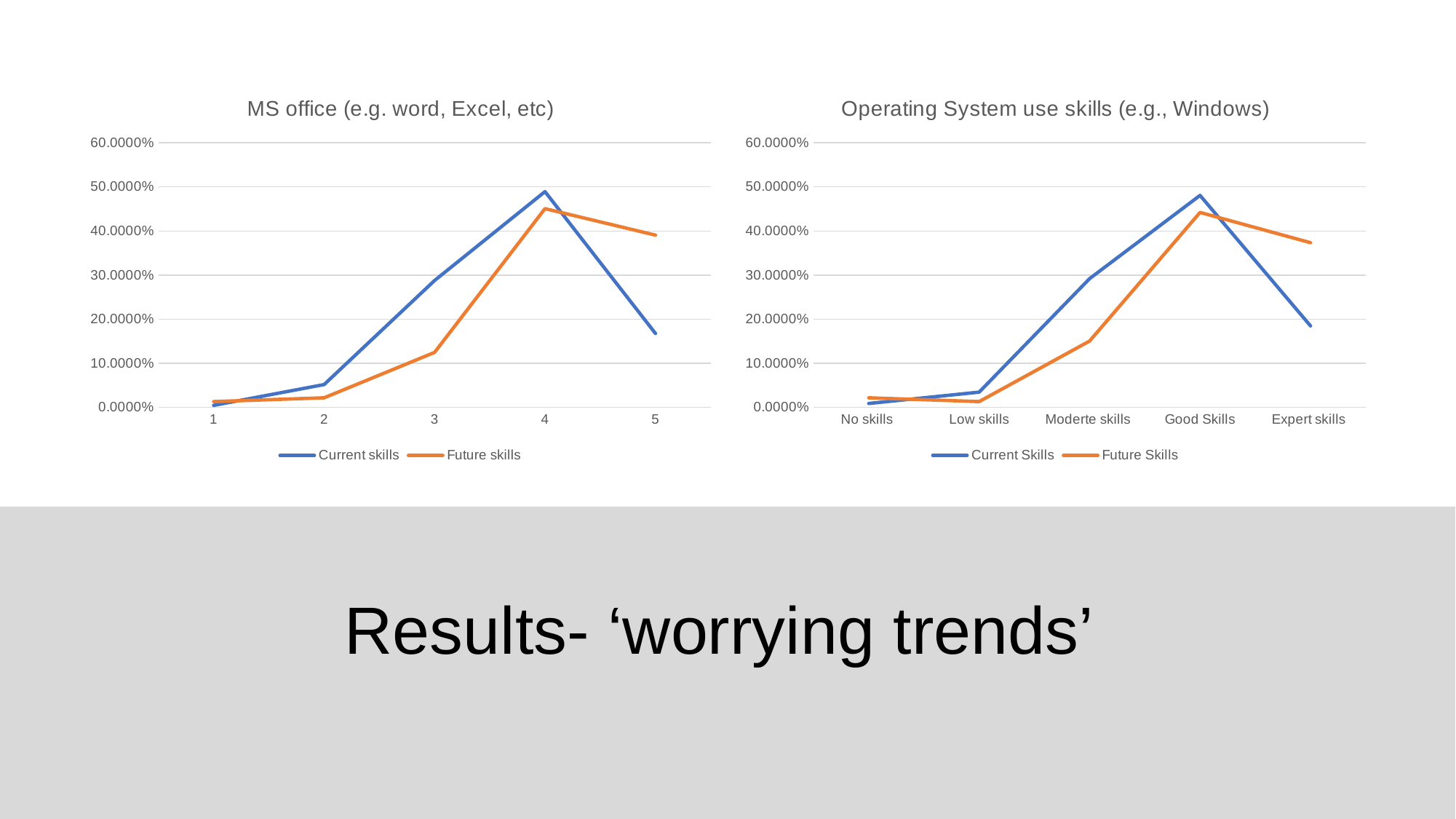

### Chart: MS office (e.g. word, Excel, etc)

| Category |  |  |
|---|---|---|

### Chart: Operating System use skills (e.g., Windows)

| Category |  |  |
|---|---|---|
| No skills  | 0.008583690987124463 | 0.02145922746781116 |
| Low skills | 0.034334763948497854 | 0.012875536480686695 |
| Moderte skills  | 0.2918454935622318 | 0.15021459227467812 |
| Good Skills | 0.48068669527896996 | 0.44206008583690987 |
| Expert skills  | 0.18454935622317598 | 0.37339055793991416 |
# Results- ‘worrying trends’